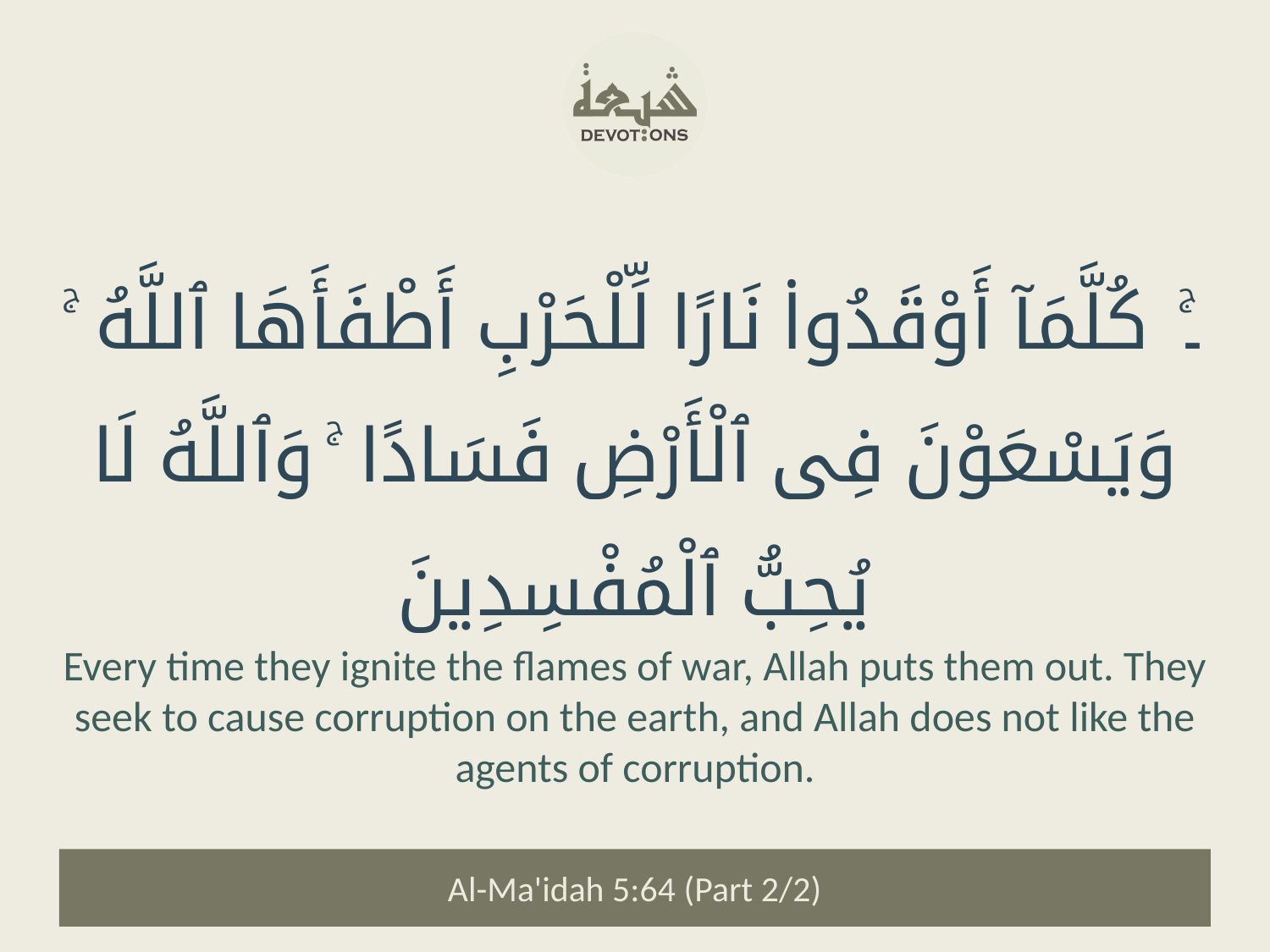

۔ۚ  كُلَّمَآ أَوْقَدُوا۟ نَارًا لِّلْحَرْبِ أَطْفَأَهَا ٱللَّهُ ۚ وَيَسْعَوْنَ فِى ٱلْأَرْضِ فَسَادًا ۚ وَٱللَّهُ لَا يُحِبُّ ٱلْمُفْسِدِينَ
Every time they ignite the flames of war, Allah puts them out. They seek to cause corruption on the earth, and Allah does not like the agents of corruption.
Al-Ma'idah 5:64 (Part 2/2)